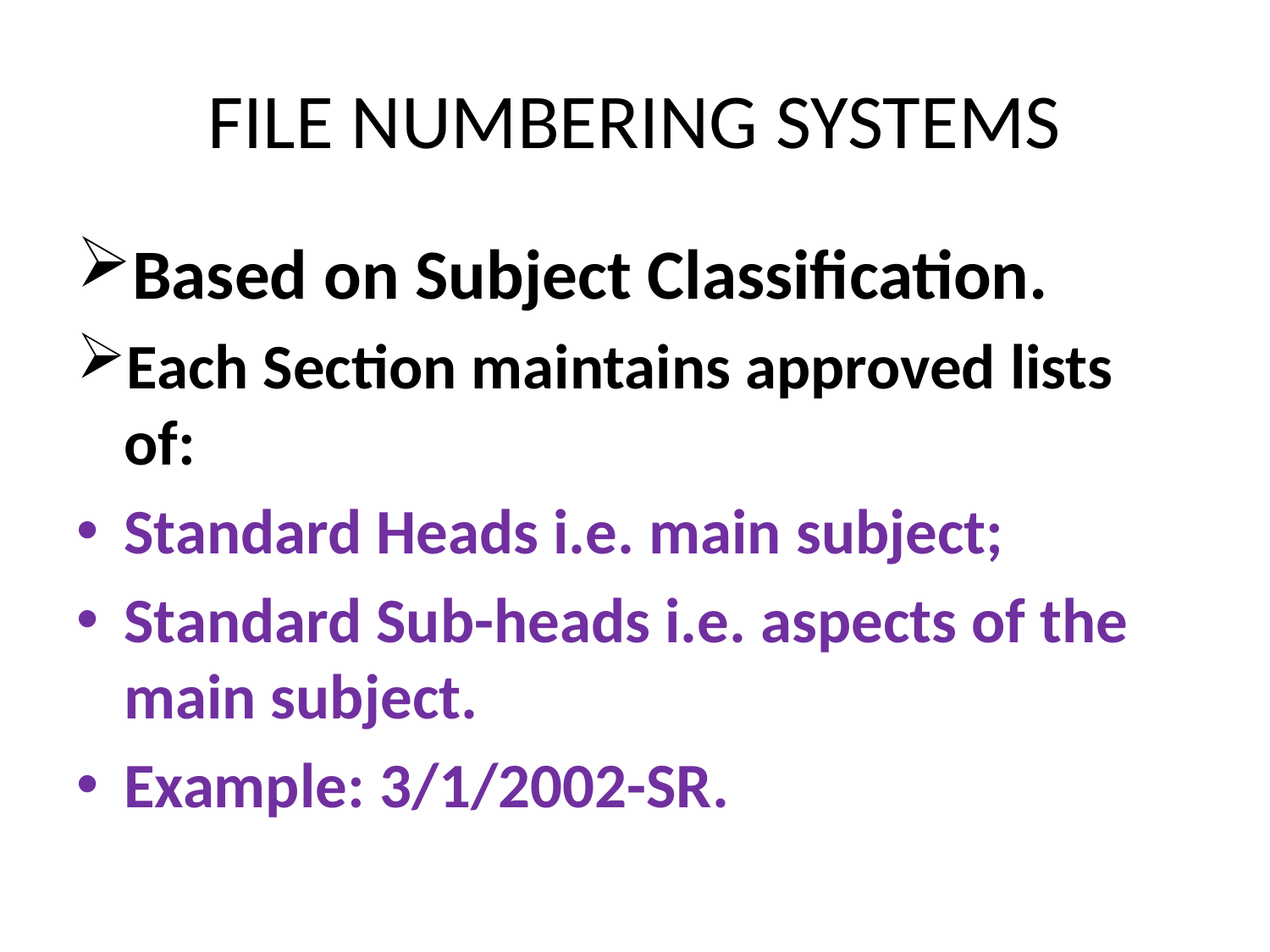

# FILE NUMBERING SYSTEMS
Based on Subject Classification.
Each Section maintains approved lists of:
Standard Heads i.e. main subject;
Standard Sub-heads i.e. aspects of the main subject.
Example: 3/1/2002-SR.